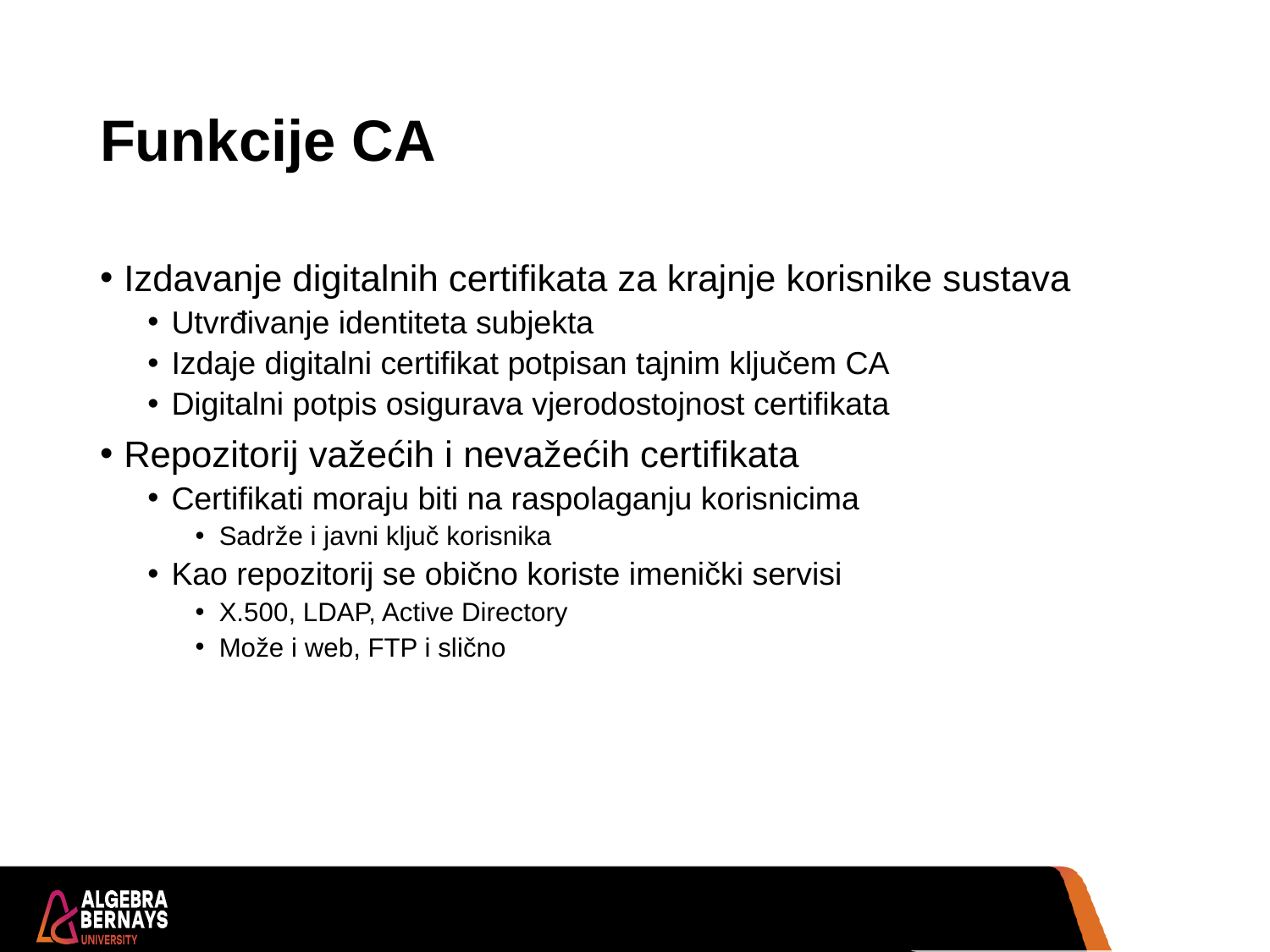

# Funkcije CA
Izdavanje digitalnih certifikata za krajnje korisnike sustava
Utvrđivanje identiteta subjekta
Izdaje digitalni certifikat potpisan tajnim ključem CA
Digitalni potpis osigurava vjerodostojnost certifikata
Repozitorij važećih i nevažećih certifikata
Certifikati moraju biti na raspolaganju korisnicima
Sadrže i javni ključ korisnika
Kao repozitorij se obično koriste imenički servisi
X.500, LDAP, Active Directory
Može i web, FTP i slično